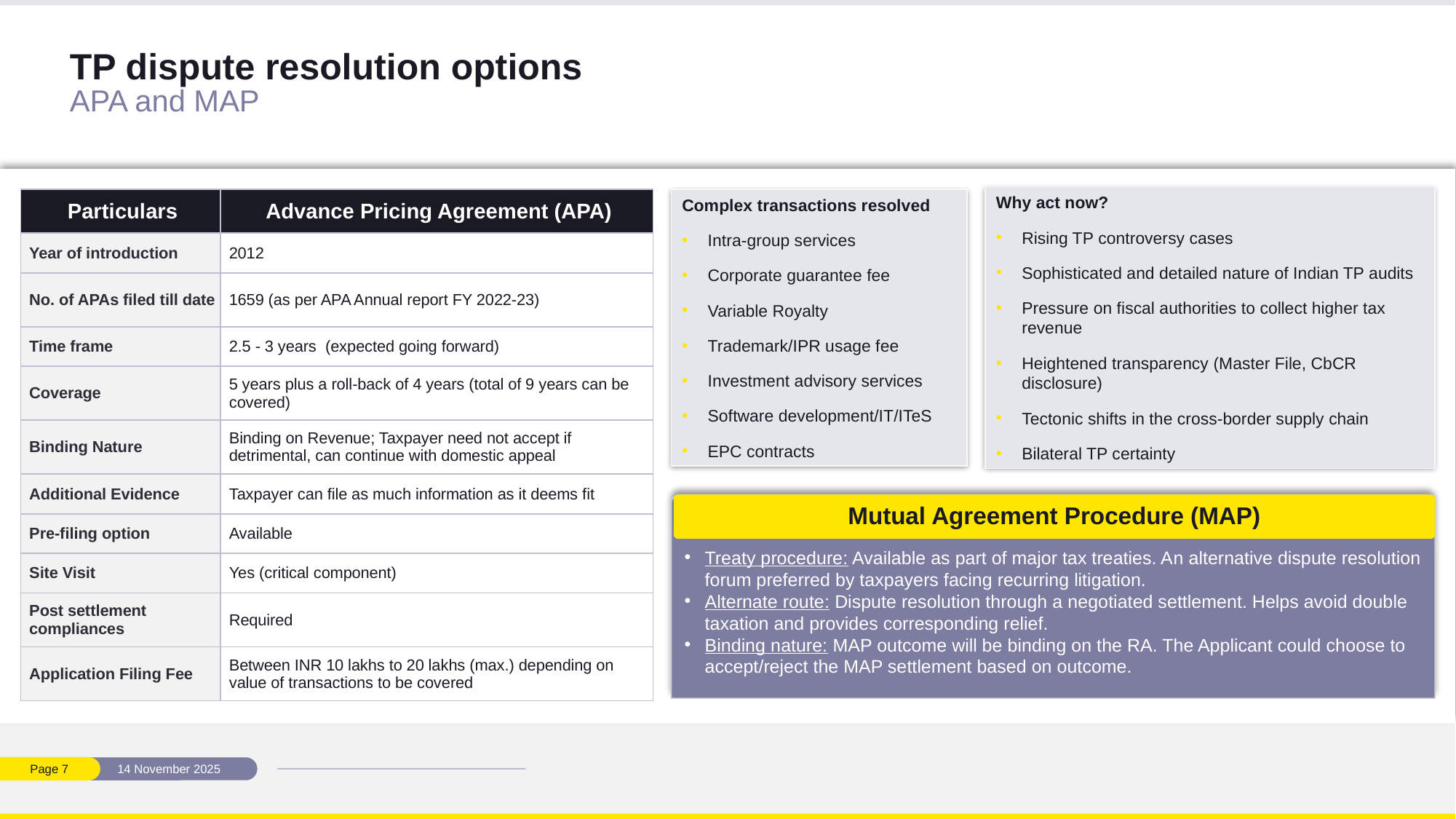

# TP dispute resolution options APA and MAP
Why act now?
Rising TP controversy cases
Sophisticated and detailed nature of Indian TP audits
Pressure on fiscal authorities to collect higher tax revenue
Heightened transparency (Master File, CbCR disclosure)
Tectonic shifts in the cross-border supply chain
Bilateral TP certainty
| Particulars | Advance Pricing Agreement (APA) |
| --- | --- |
| Year of introduction | 2012 |
| No. of APAs filed till date | 1659 (as per APA Annual report FY 2022-23) |
| Time frame | 2.5 - 3 years  (expected going forward) |
| Coverage | 5 years plus a roll-back of 4 years (total of 9 years can be covered) |
| Binding Nature | Binding on Revenue; Taxpayer need not accept if detrimental, can continue with domestic appeal |
| Additional Evidence | Taxpayer can file as much information as it deems fit |
| Pre-filing option | Available |
| Site Visit | Yes (critical component) |
| Post settlement compliances | Required |
| Application Filing Fee | Between INR 10 lakhs to 20 lakhs (max.) depending on value of transactions to be covered |
Complex transactions resolved
Intra-group services
Corporate guarantee fee
Variable Royalty
Trademark/IPR usage fee
Investment advisory services
Software development/IT/ITeS
EPC contracts
Mutual Agreement Procedure (MAP)

Treaty procedure: Available as part of major tax treaties. An alternative dispute resolution forum preferred by taxpayers facing recurring litigation.
Alternate route: Dispute resolution through a negotiated settlement. Helps avoid double taxation and provides corresponding relief.
Binding nature: MAP outcome will be binding on the RA. The Applicant could choose to accept/reject the MAP settlement based on outcome.